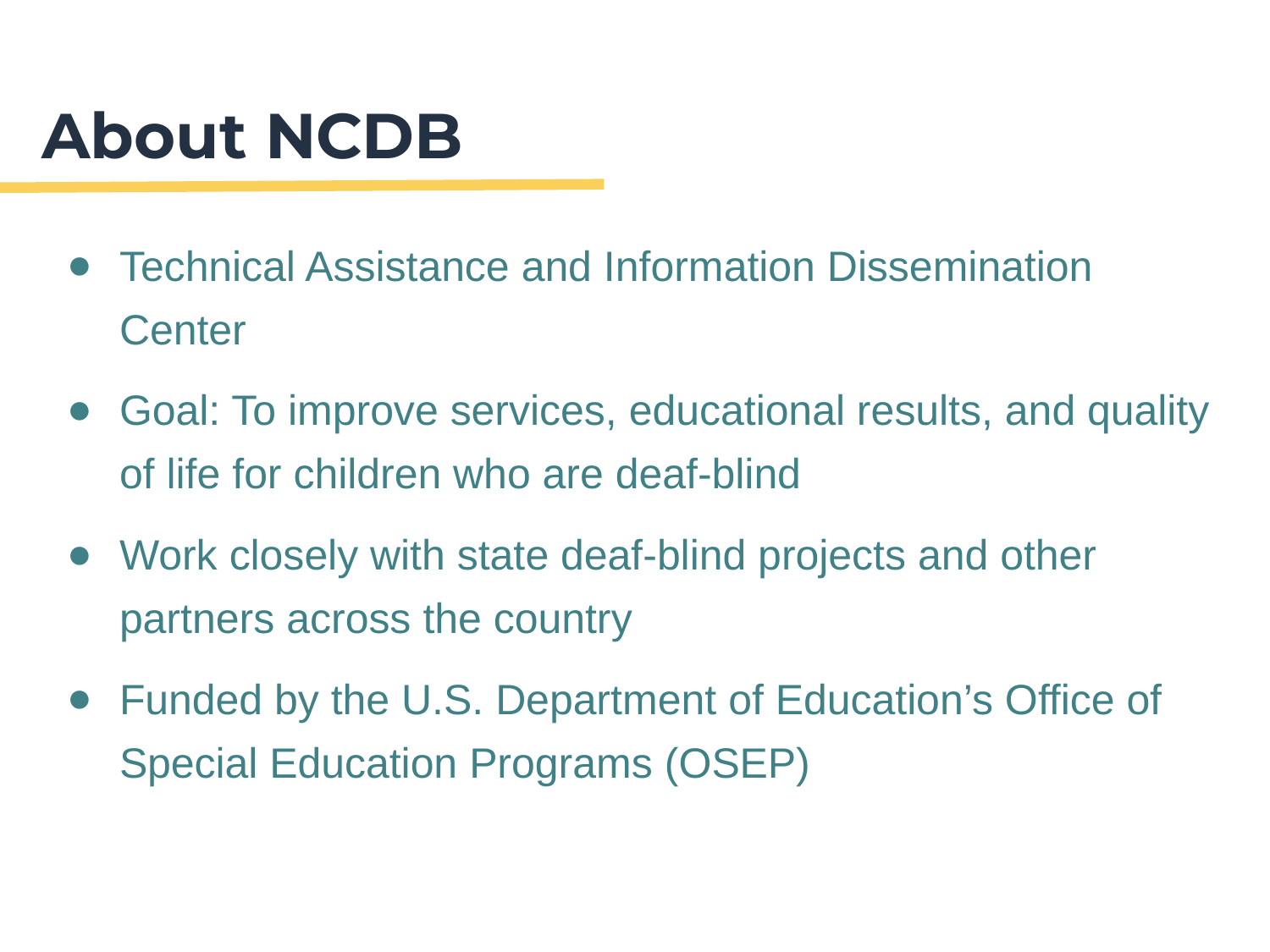

# About NCDB

Technical Assistance and Information Dissemination Center
Goal: To improve services, educational results, and quality of life for children who are deaf-blind
Work closely with state deaf-blind projects and other partners across the country
Funded by the U.S. Department of Education’s Office of Special Education Programs (OSEP)